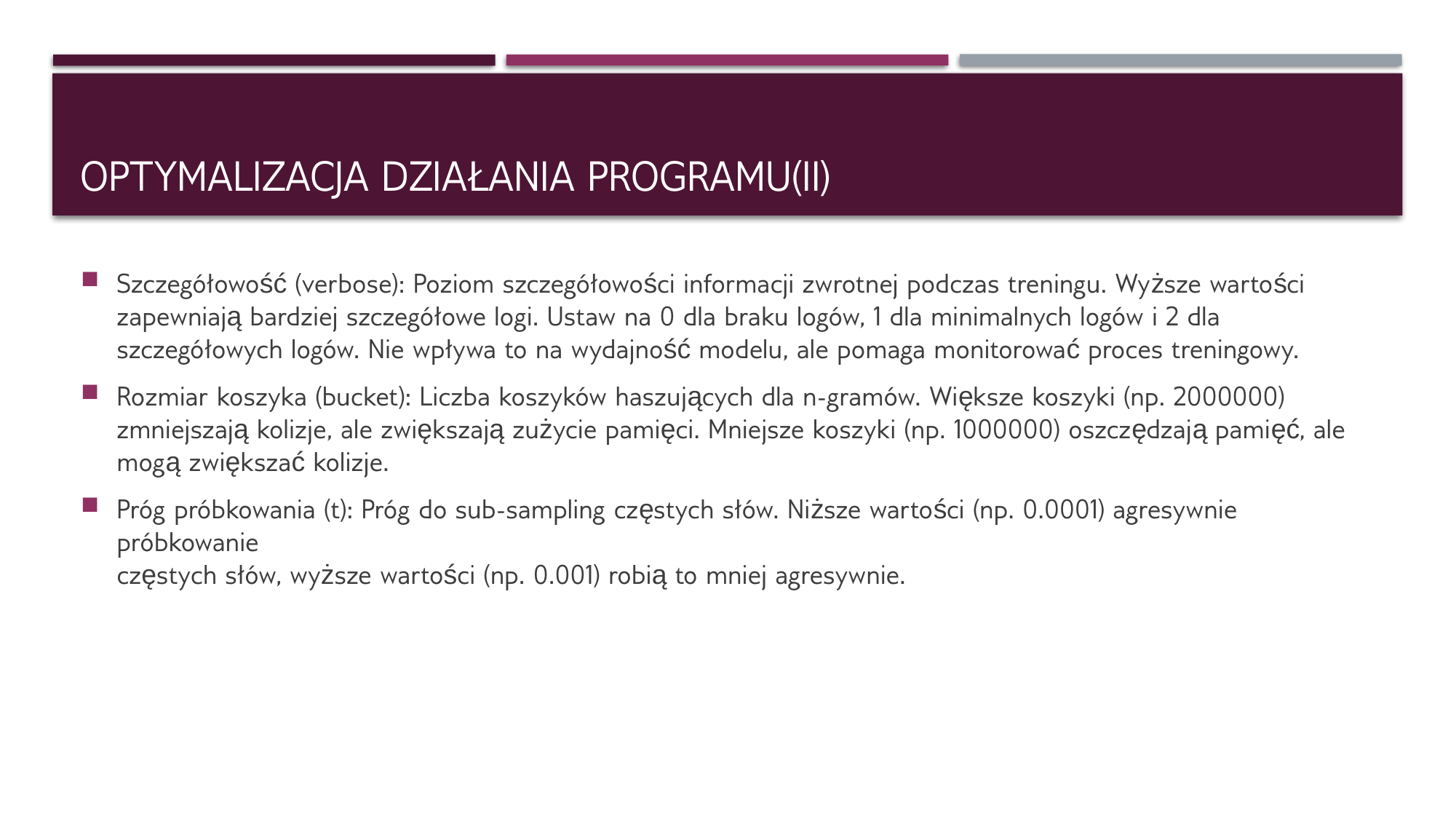

# OPTYMALIZACJA DZIAŁANIA PROGRAMU(II)
Szczegółowość (verbose): Poziom szczegółowości informacji zwrotnej podczas treningu. Wyższe wartości zapewniają bardziej szczegółowe logi. Ustaw na 0 dla braku logów, 1 dla minimalnych logów i 2 dla szczegółowych logów. Nie wpływa to na wydajność modelu, ale pomaga monitorować proces treningowy.
Rozmiar koszyka (bucket): Liczba koszyków haszujących dla n-gramów. Większe koszyki (np. 2000000) zmniejszają kolizje, ale zwiększają zużycie pamięci. Mniejsze koszyki (np. 1000000) oszczędzają pamięć, ale mogą zwiększać kolizje.
Próg próbkowania (t): Próg do sub-sampling częstych słów. Niższe wartości (np. 0.0001) agresywnie próbkowanie
częstych słów, wyższe wartości (np. 0.001) robią to mniej agresywnie.